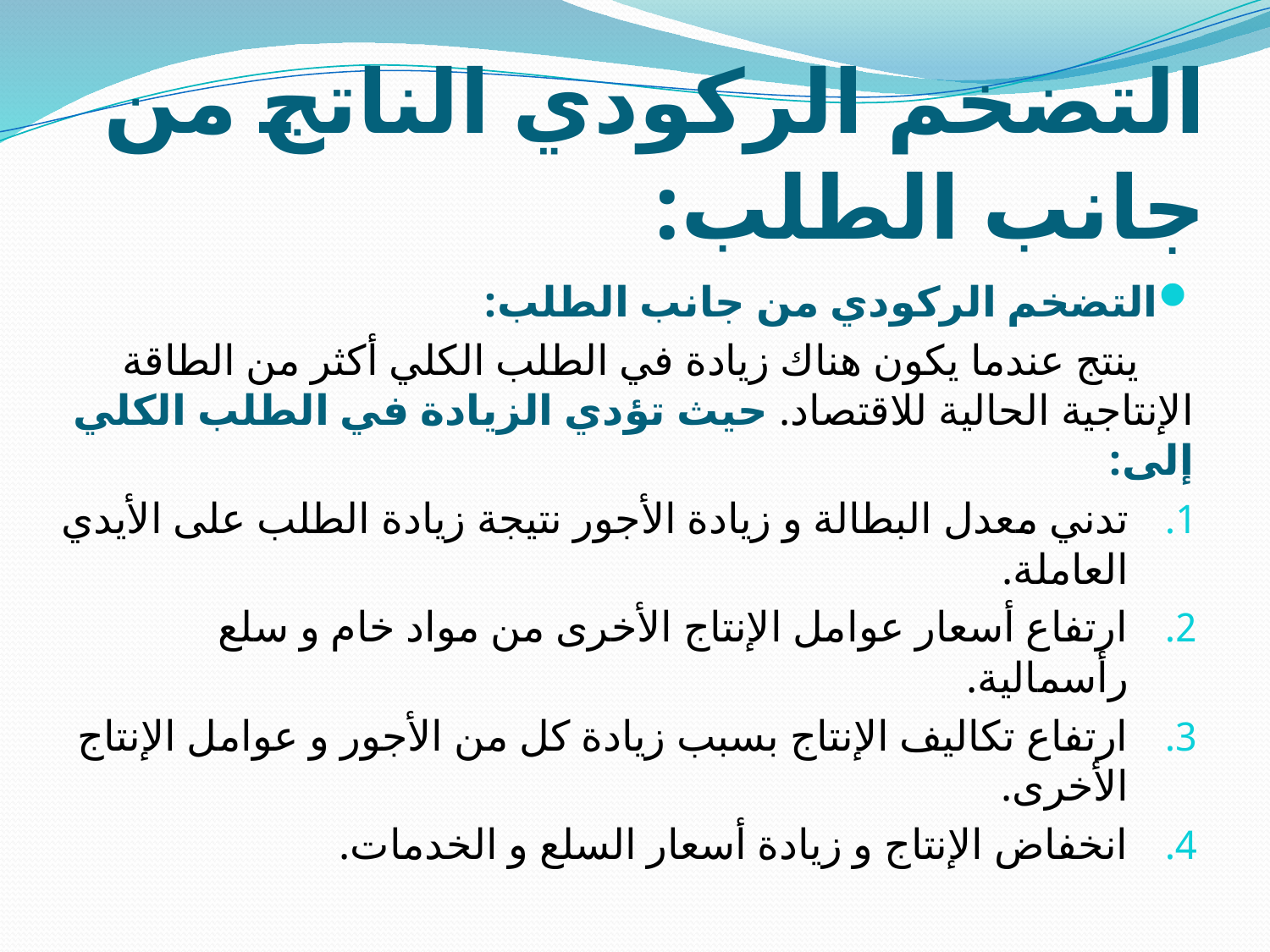

# التضخم الركودي الناتج من جانب الطلب:
التضخم الركودي من جانب الطلب:
     ينتج عندما يكون هناك زيادة في الطلب الكلي أكثر من الطاقة الإنتاجية الحالية للاقتصاد. حيث تؤدي الزيادة في الطلب الكلي إلى:
تدني معدل البطالة و زيادة الأجور نتيجة زيادة الطلب على الأيدي العاملة.
ارتفاع أسعار عوامل الإنتاج الأخرى من مواد خام و سلع رأسمالية.
ارتفاع تكاليف الإنتاج بسبب زيادة كل من الأجور و عوامل الإنتاج الأخرى.
انخفاض الإنتاج و زيادة أسعار السلع و الخدمات.